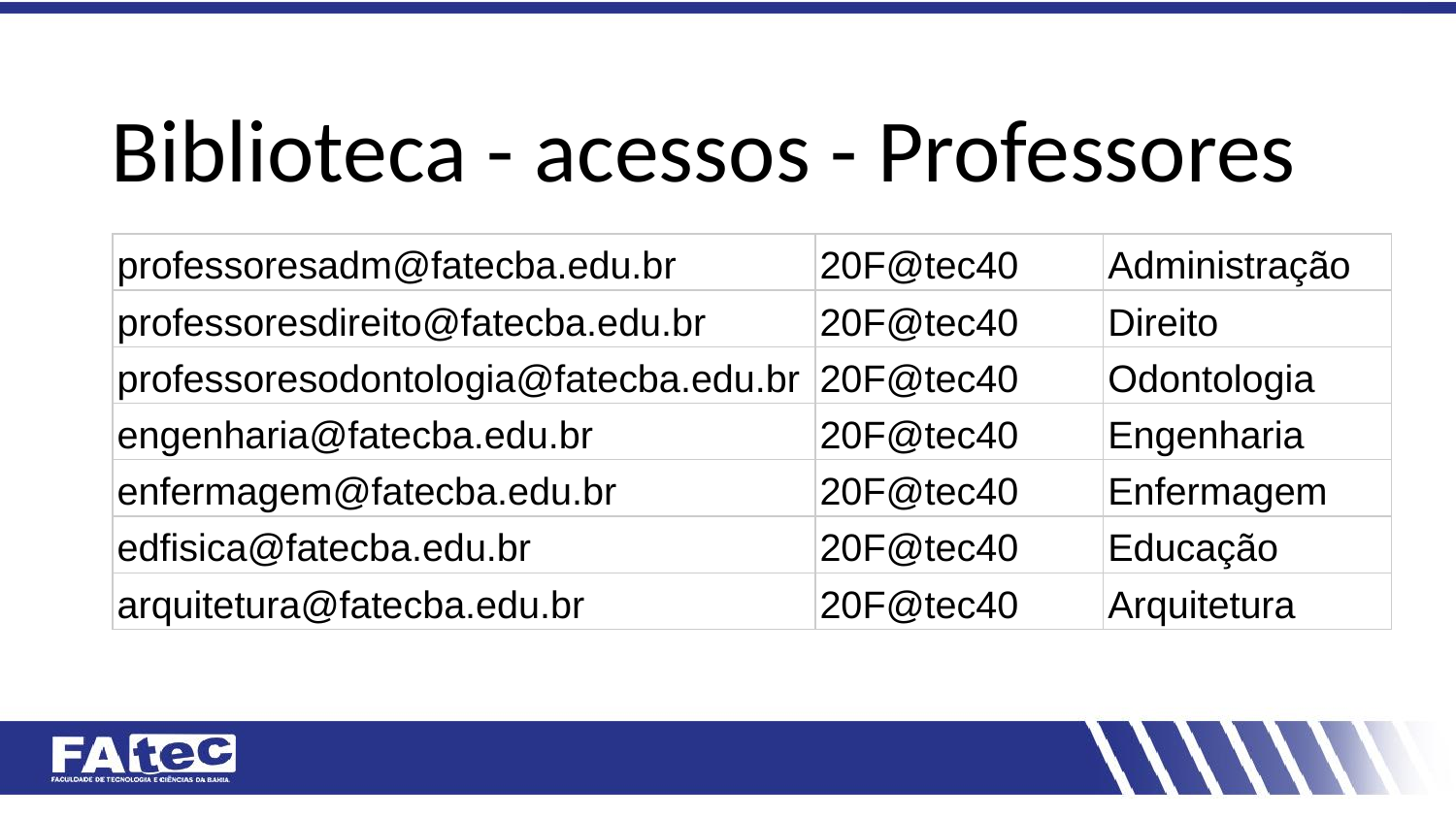

# Biblioteca - acessos - Professores
| professoresadm@fatecba.edu.br | 20F@tec40 | Administração |
| --- | --- | --- |
| professoresdireito@fatecba.edu.br | 20F@tec40 | Direito |
| professoresodontologia@fatecba.edu.br | 20F@tec40 | Odontologia |
| engenharia@fatecba.edu.br | 20F@tec40 | Engenharia |
| enfermagem@fatecba.edu.br | 20F@tec40 | Enfermagem |
| edfisica@fatecba.edu.br | 20F@tec40 | Educação |
| arquitetura@fatecba.edu.br | 20F@tec40 | Arquitetura |